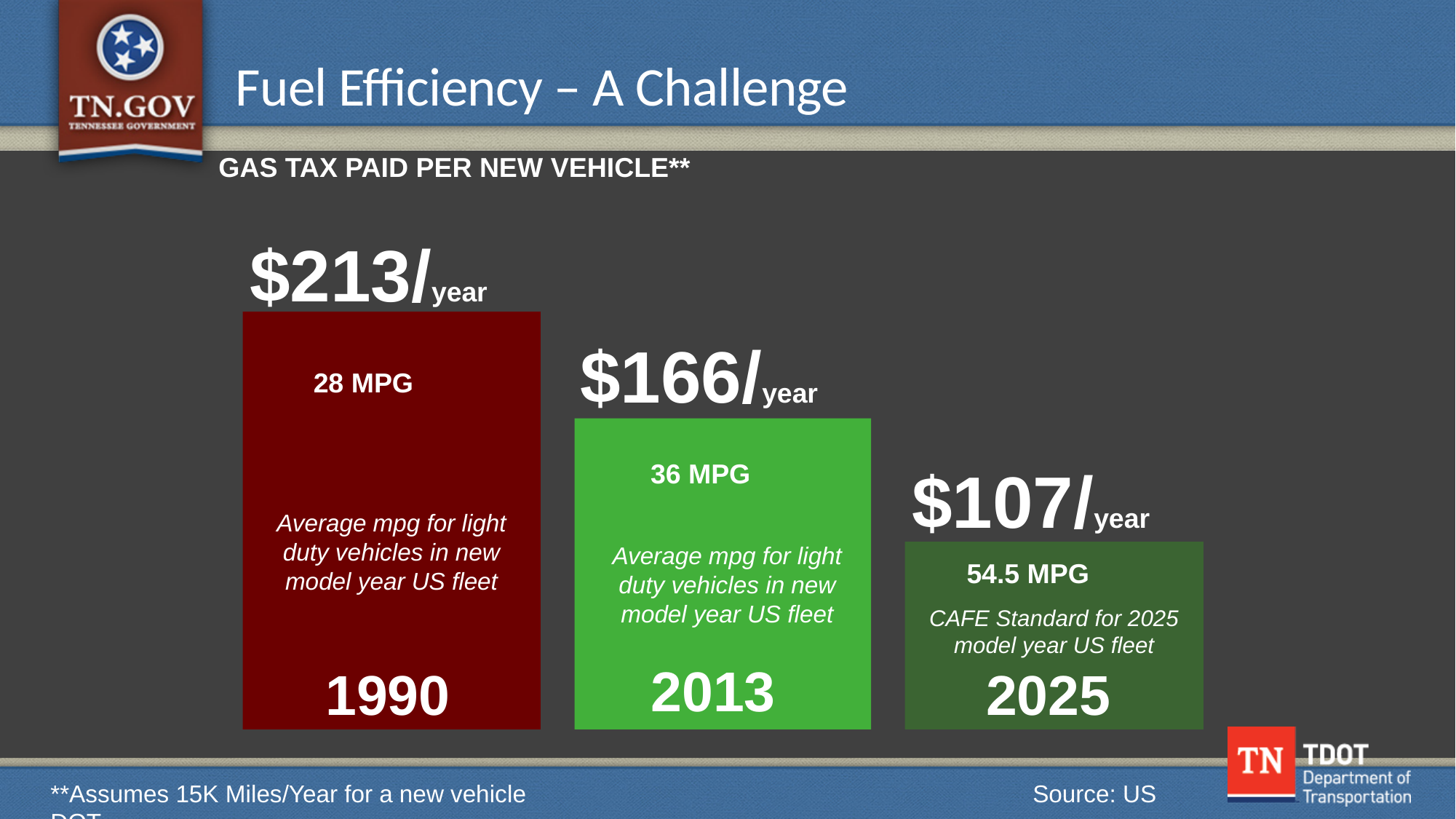

# Fuel Efficiency – A Challenge
GAS TAX PAID PER NEW VEHICLE**
$213/year

$166/year
28 MPG

$107/year
36 MPG

54.5 MPG
2013
1990
2025
Average mpg for light duty vehicles in new model year US fleet
Average mpg for light duty vehicles in new model year US fleet
CAFE Standard for 2025 model year US fleet
**Assumes 15K Miles/Year for a new vehicle					Source: US DOT